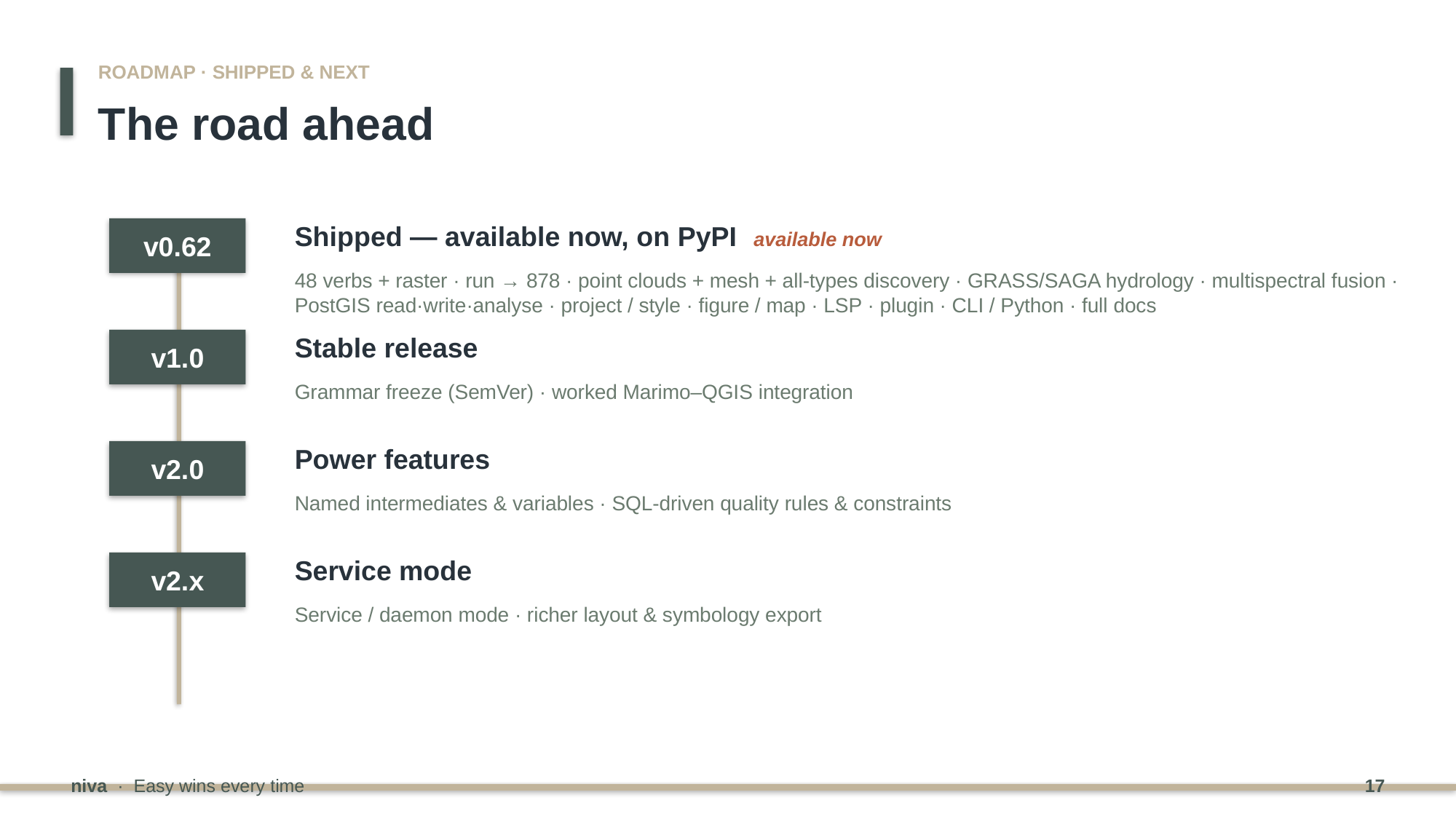

ROADMAP · SHIPPED & NEXT

The road ahead
Shipped — available now, on PyPI   available now

v0.62

48 verbs + raster · run → 878 · point clouds + mesh + all-types discovery · GRASS/SAGA hydrology · multispectral fusion · PostGIS read·write·analyse · project / style · figure / map · LSP · plugin · CLI / Python · full docs
Stable release

v1.0
Grammar freeze (SemVer) · worked Marimo–QGIS integration
Power features

v2.0
Named intermediates & variables · SQL-driven quality rules & constraints
Service mode

v2.x
Service / daemon mode · richer layout & symbology export
niva  ·  Easy wins every time
17